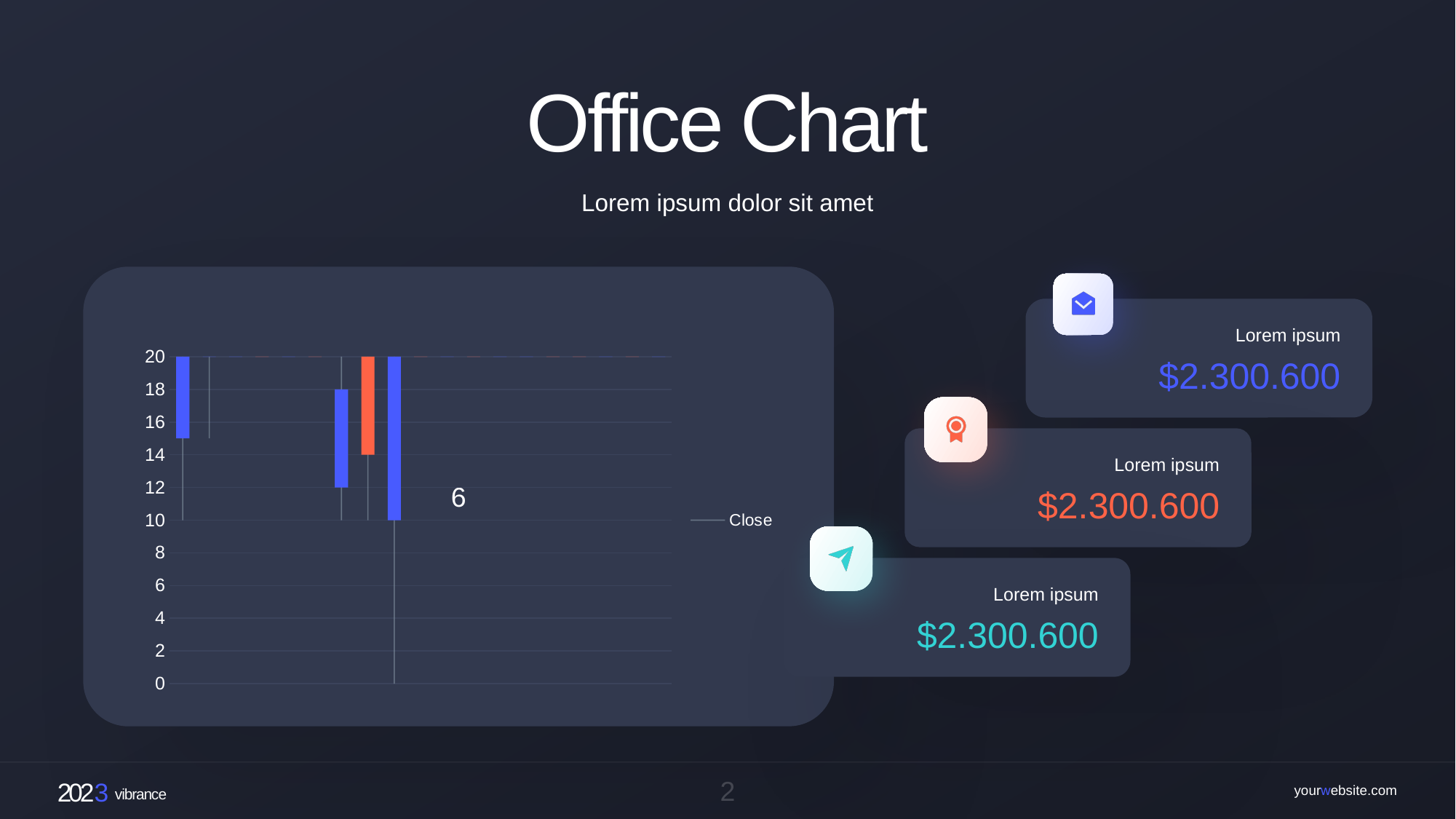

Office Chart
Lorem ipsum dolor sit amet
6
September 2022

[unsupported chart]

Lorem ipsum
$2.300.600

Lorem ipsum
$2.300.600

Lorem ipsum
$2.300.600